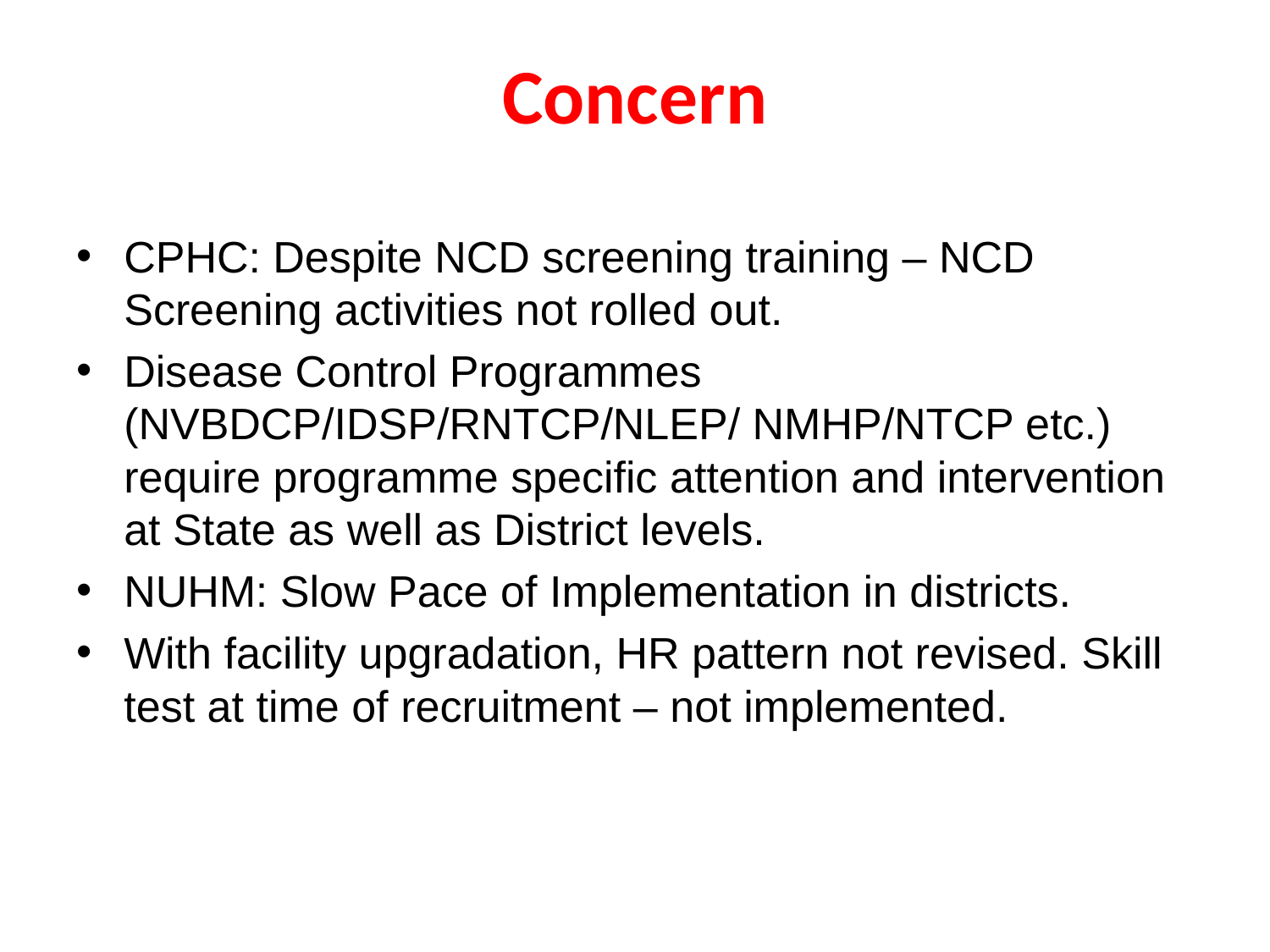

# Concern
CPHC: Despite NCD screening training – NCD Screening activities not rolled out.
Disease Control Programmes (NVBDCP/IDSP/RNTCP/NLEP/ NMHP/NTCP etc.) require programme specific attention and intervention at State as well as District levels.
NUHM: Slow Pace of Implementation in districts.
With facility upgradation, HR pattern not revised. Skill test at time of recruitment – not implemented.